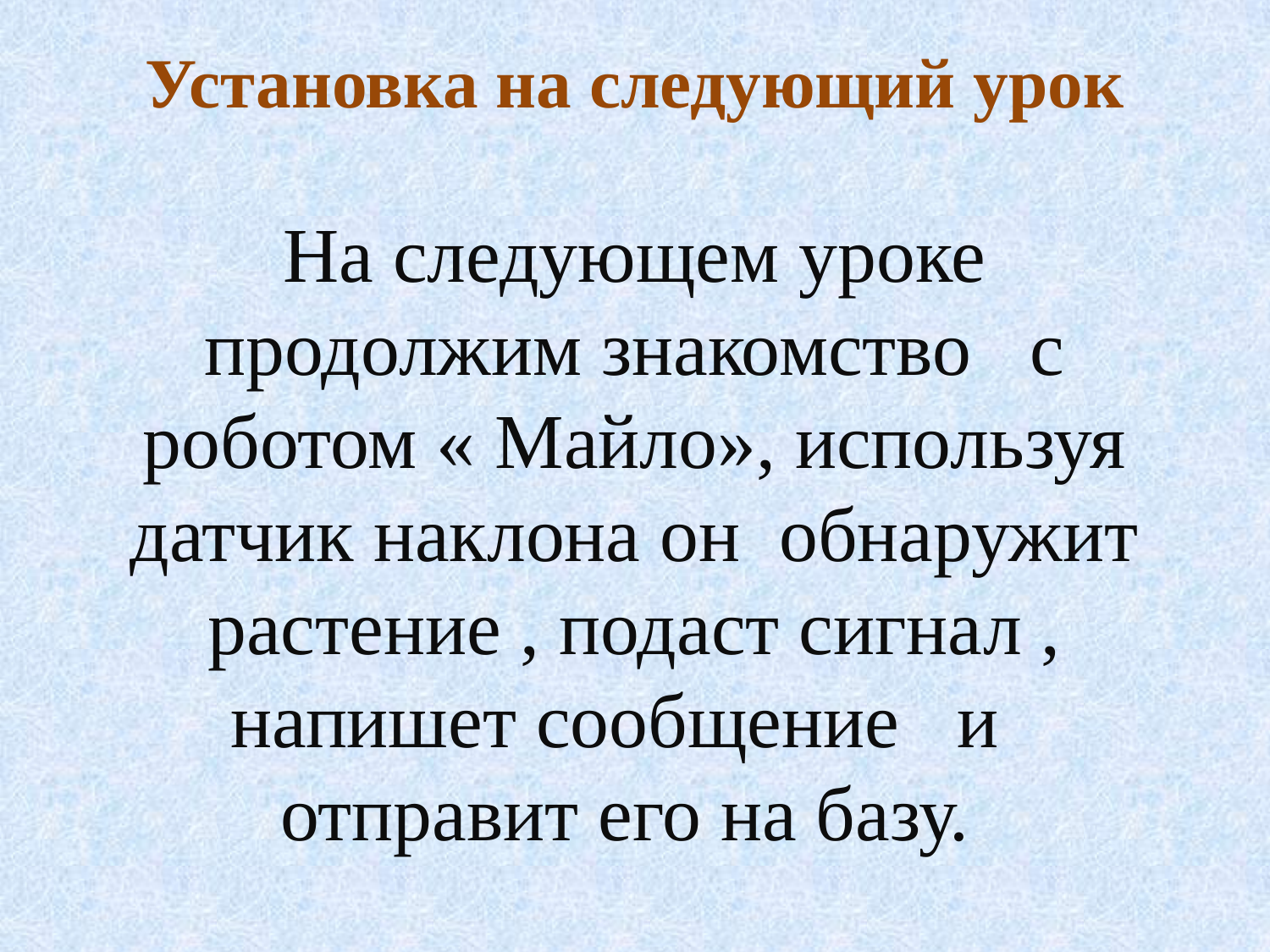

# Установка на следующий урок
На следующем уроке продолжим знакомство   с роботом « Майло», используя датчик наклона он  обнаружит растение , подаст сигнал , напишет сообщение   и   отправит его на базу.